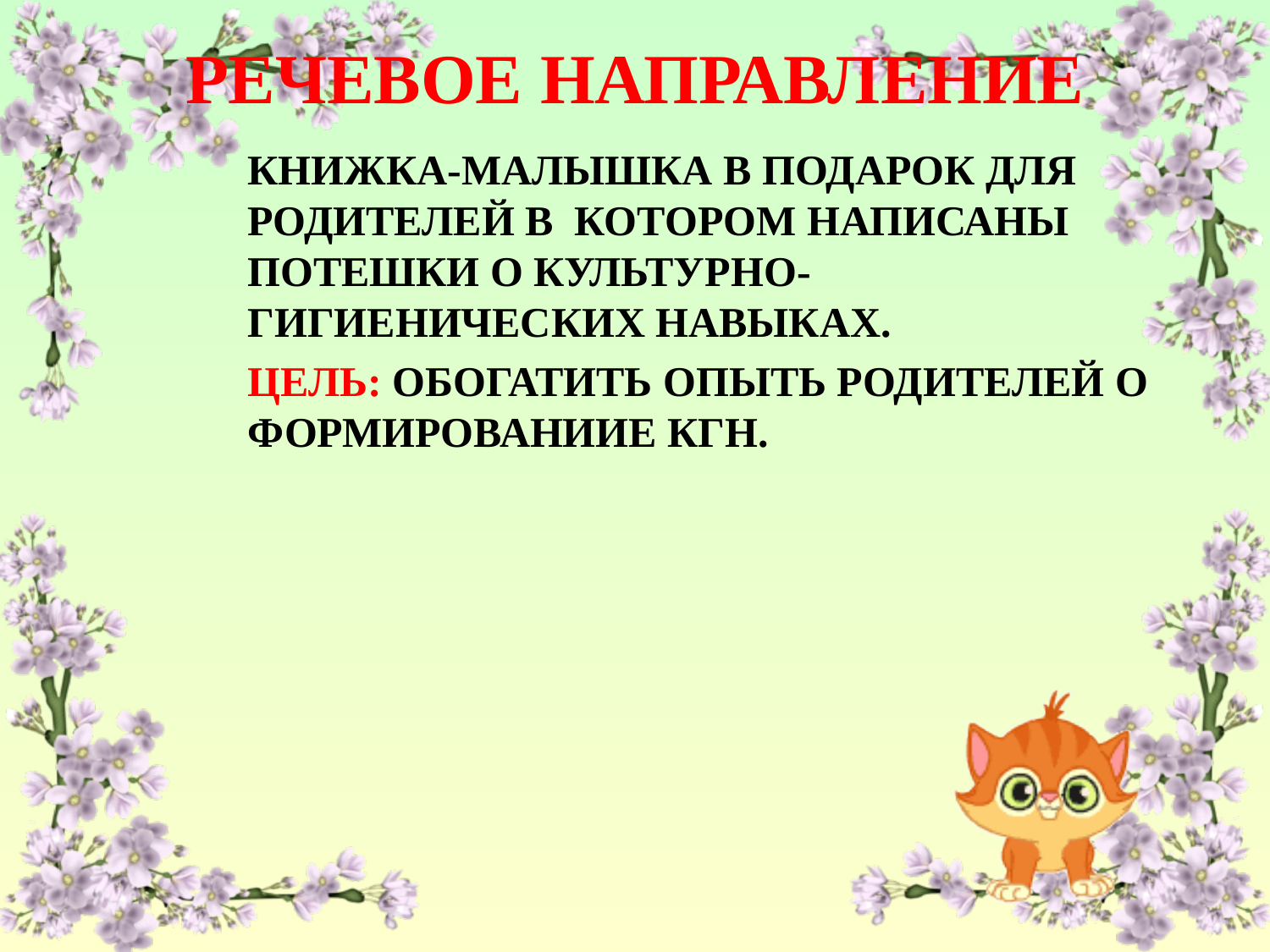

# РЕЧЕВОЕ НАПРАВЛЕНИЕ
КНИЖКА-МАЛЫШКА В ПОДАРОК ДЛЯ РОДИТЕЛЕЙ В  КОТОРОМ НАПИСАНЫ ПОТЕШКИ О КУЛЬТУРНО-ГИГИЕНИЧЕСКИХ НАВЫКАХ.
ЦЕЛЬ: ОБОГАТИТЬ ОПЫТЬ РОДИТЕЛЕЙ О ФОРМИРОВАНИИЕ КГН.